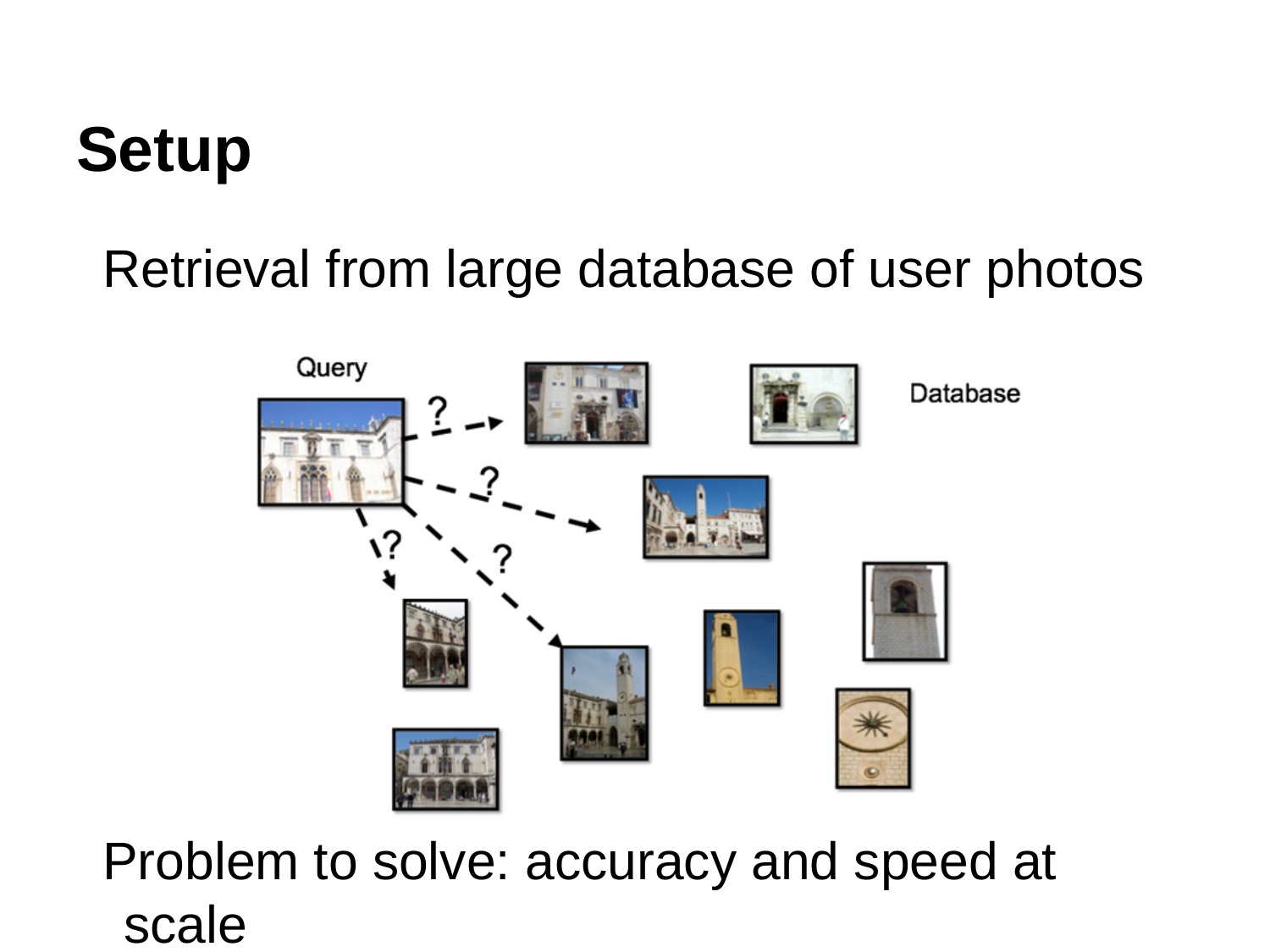

# Setup
Retrieval from large database of user photos

Problem to solve: accuracy and speed at scale